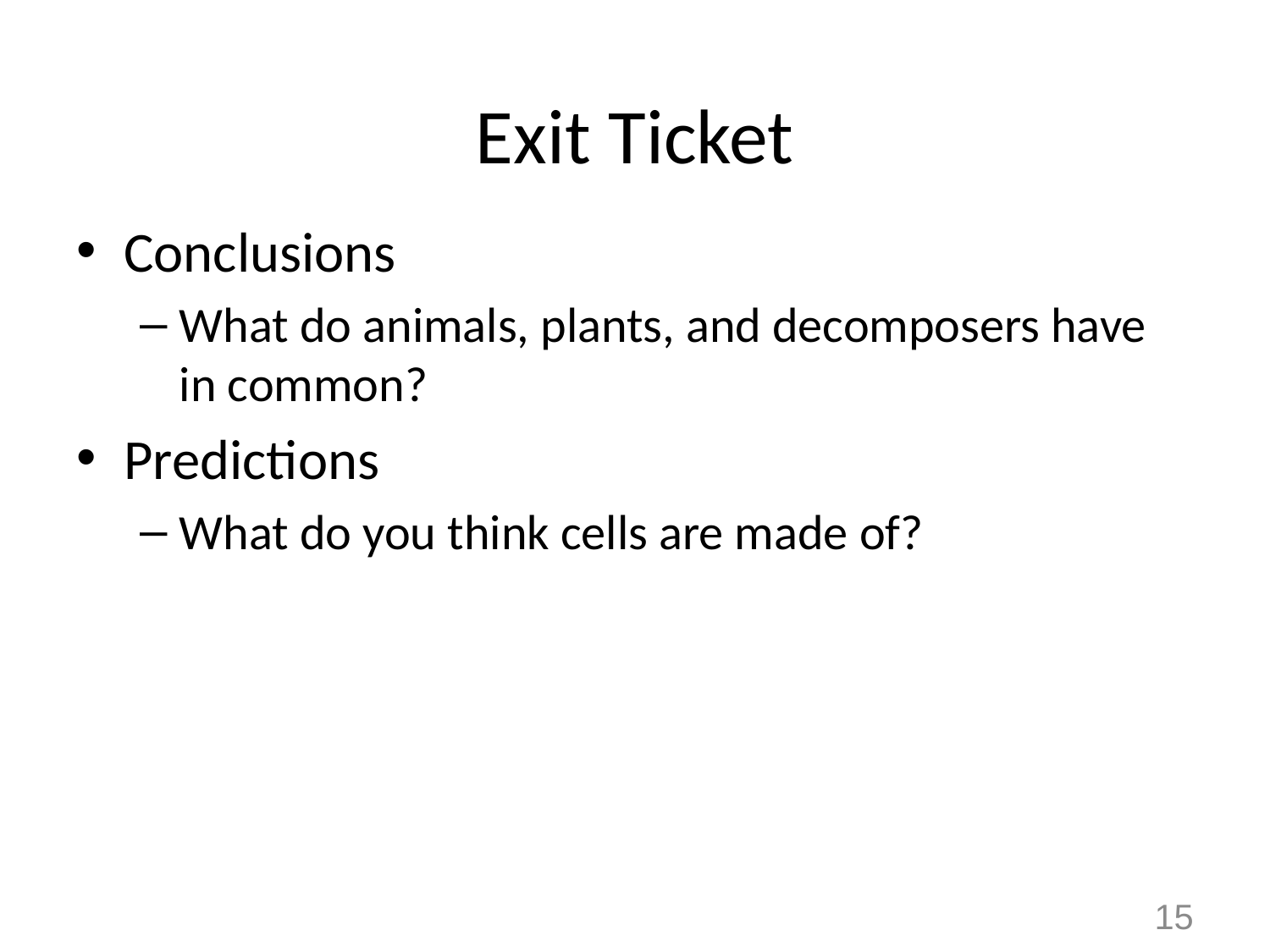

# Exit Ticket
Conclusions
What do animals, plants, and decomposers have in common?
Predictions
What do you think cells are made of?
15